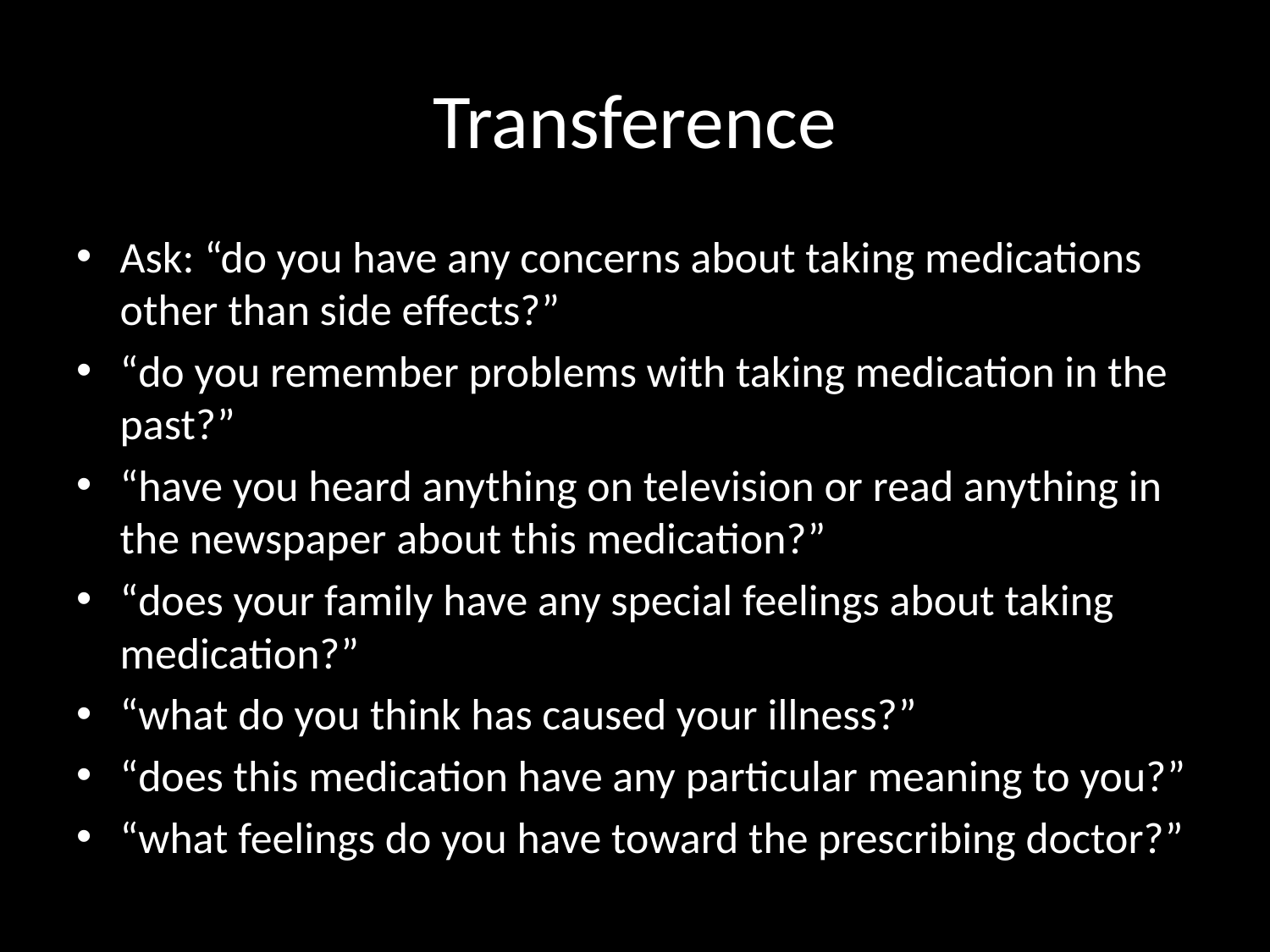

# Transference
Ask: “do you have any concerns about taking medications other than side effects?”
“do you remember problems with taking medication in the past?”
“have you heard anything on television or read anything in the newspaper about this medication?”
“does your family have any special feelings about taking medication?”
“what do you think has caused your illness?”
“does this medication have any particular meaning to you?”
“what feelings do you have toward the prescribing doctor?”